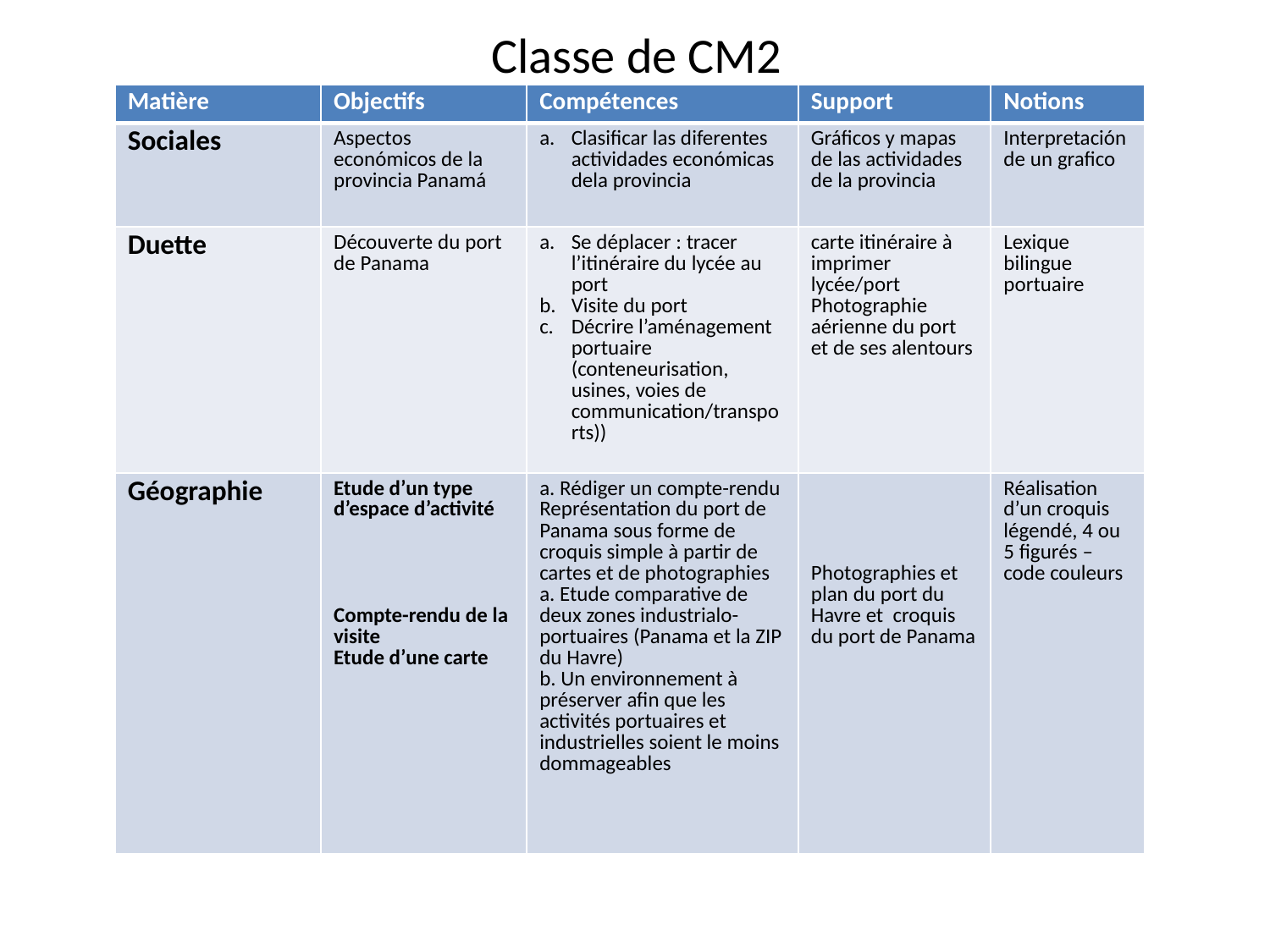

# Classe de CM2
| Matière | Objectifs | Compétences | Support | Notions |
| --- | --- | --- | --- | --- |
| Sociales | Aspectos económicos de la provincia Panamá | Clasificar las diferentes actividades económicas dela provincia | Gráficos y mapas de las actividades de la provincia | Interpretación de un grafico |
| Duette | Découverte du port de Panama | Se déplacer : tracer l’itinéraire du lycée au port Visite du port Décrire l’aménagement portuaire (conteneurisation, usines, voies de communication/transports)) | carte itinéraire à imprimer lycée/port Photographie aérienne du port et de ses alentours | Lexique bilingue portuaire |
| Géographie | Etude d’un type d’espace d’activité Compte-rendu de la visite Etude d’une carte | a. Rédiger un compte-rendu Représentation du port de Panama sous forme de croquis simple à partir de cartes et de photographies a. Etude comparative de deux zones industrialo-portuaires (Panama et la ZIP du Havre) b. Un environnement à préserver afin que les activités portuaires et industrielles soient le moins dommageables | Photographies et plan du port du Havre et croquis du port de Panama | Réalisation d’un croquis légendé, 4 ou 5 figurés – code couleurs |